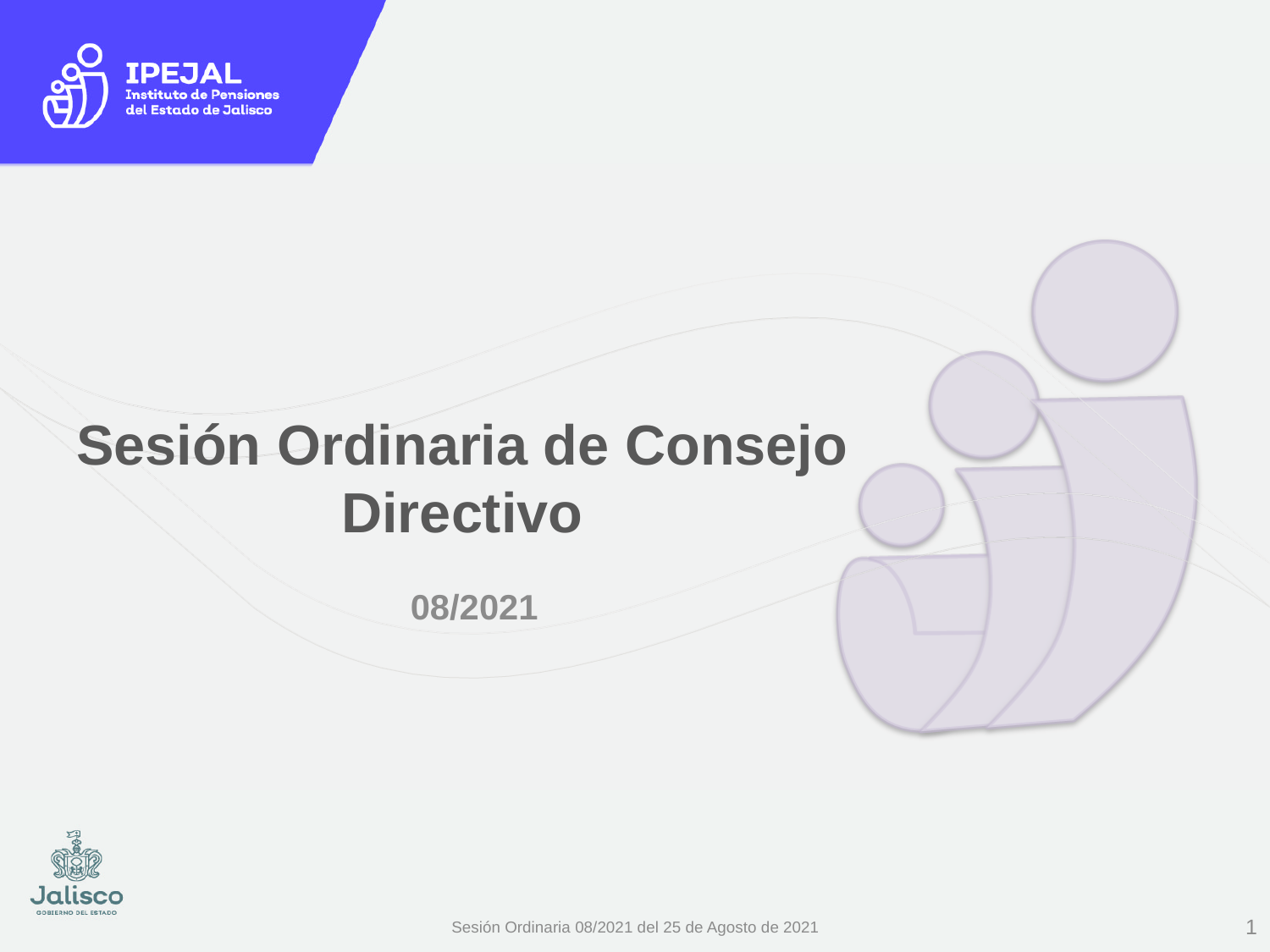

# Sesión Ordinaria de Consejo Directivo
08/2021
Sesión Ordinaria 08/2021 del 25 de Agosto de 2021
1